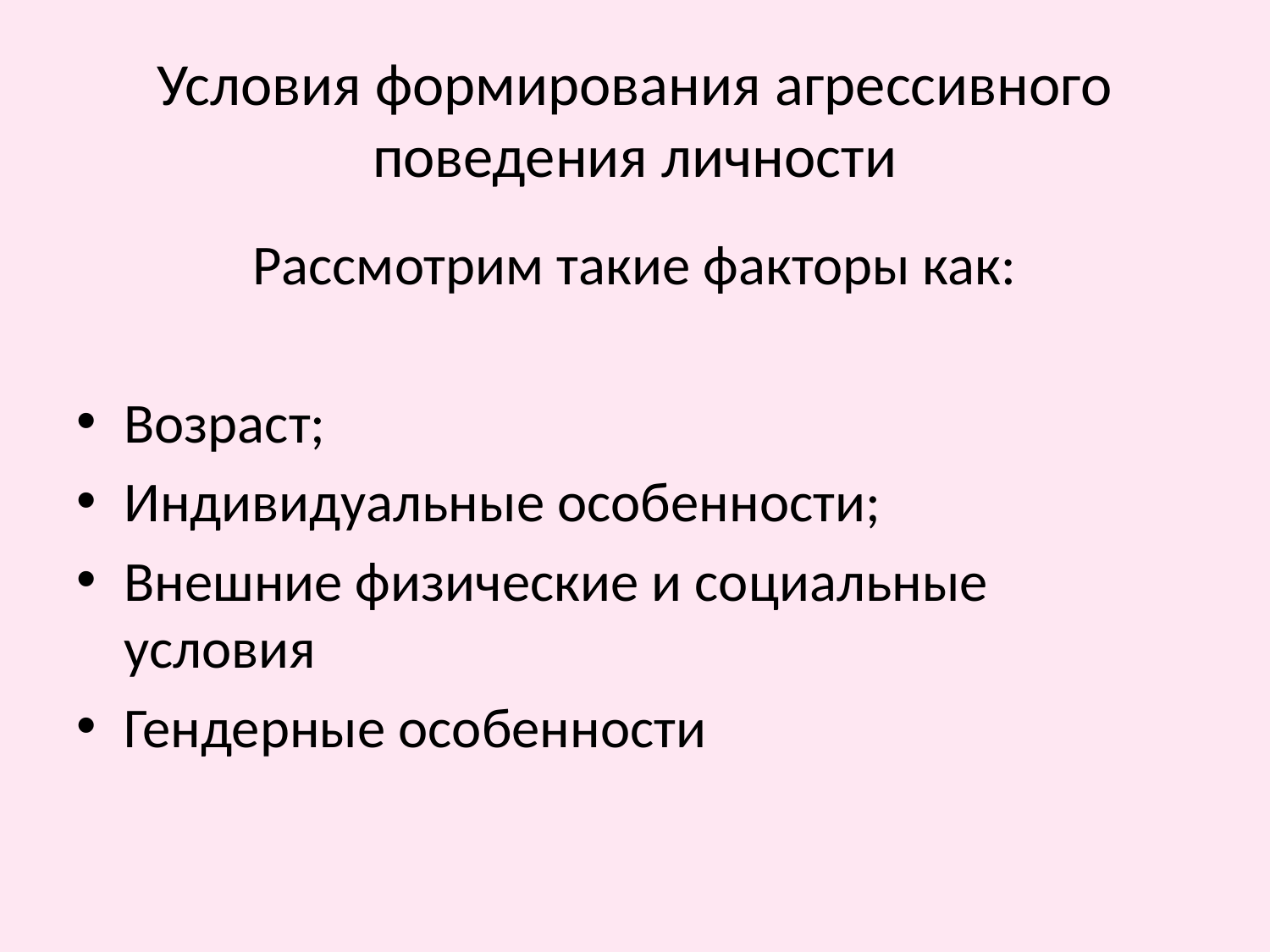

# Условия формирования агрессивного поведения личности
Рассмотрим такие факторы как:

Возраст;
Индивидуальные особенности;
Внешние физические и социальные условия
Гендерные особенности